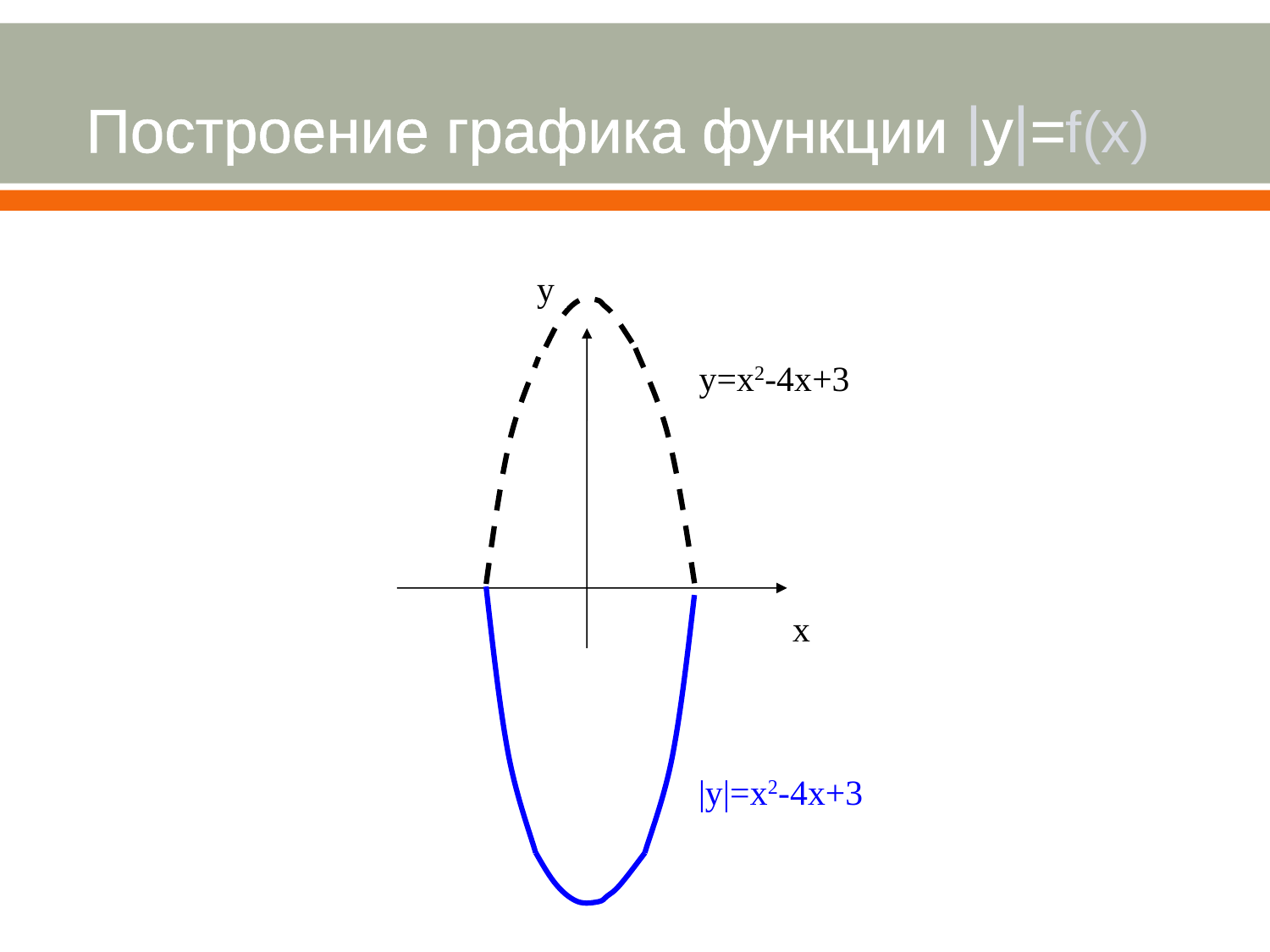

# Построение графика функции |у|=f(x)
у

y=x2-4x+3

 х
|y|=x2-4x+3